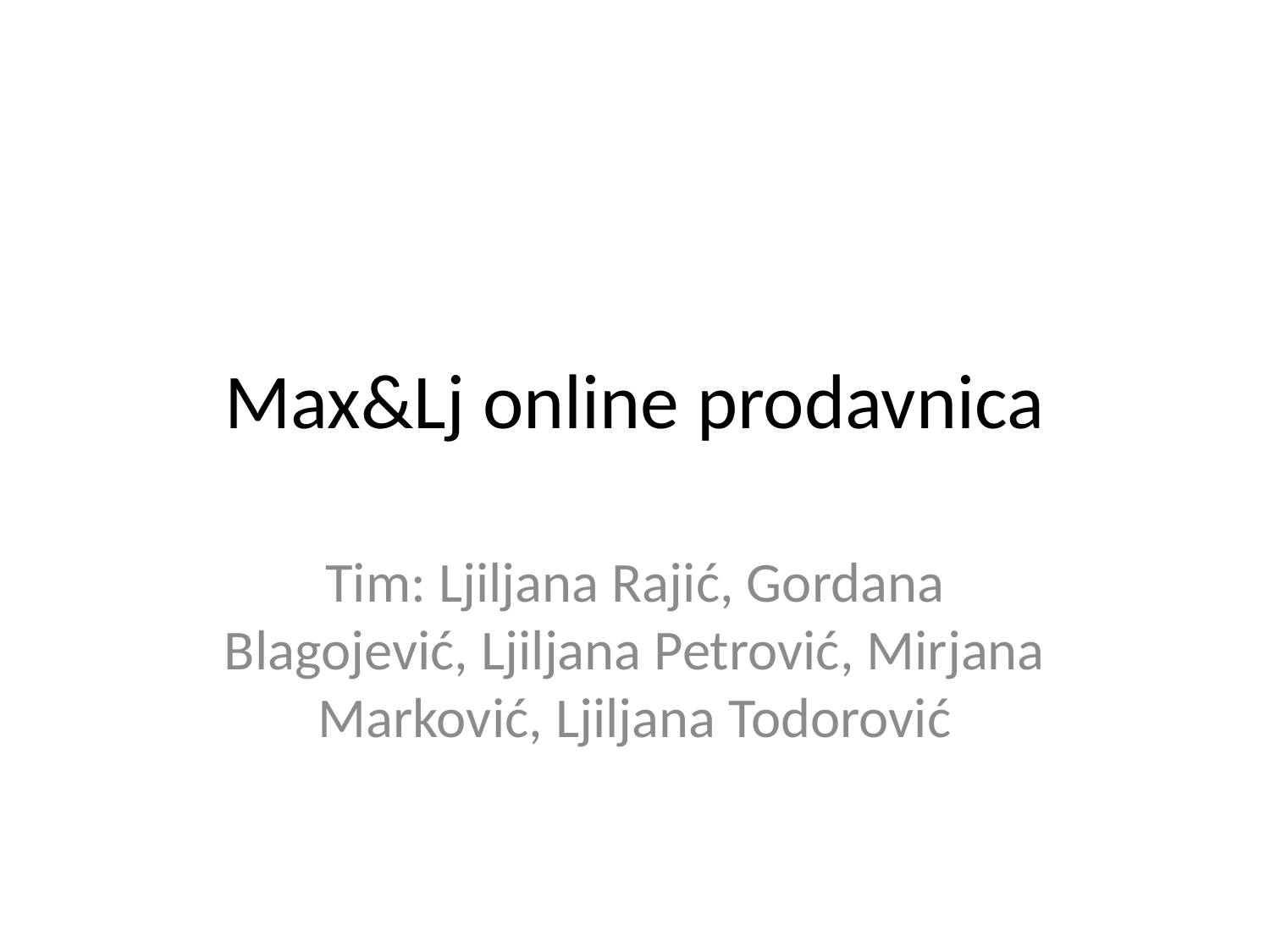

# Max&Lj online prodavnica
Tim: Ljiljana Rajić, Gordana Blagojević, Ljiljana Petrović, Mirjana Marković, Ljiljana Todorović